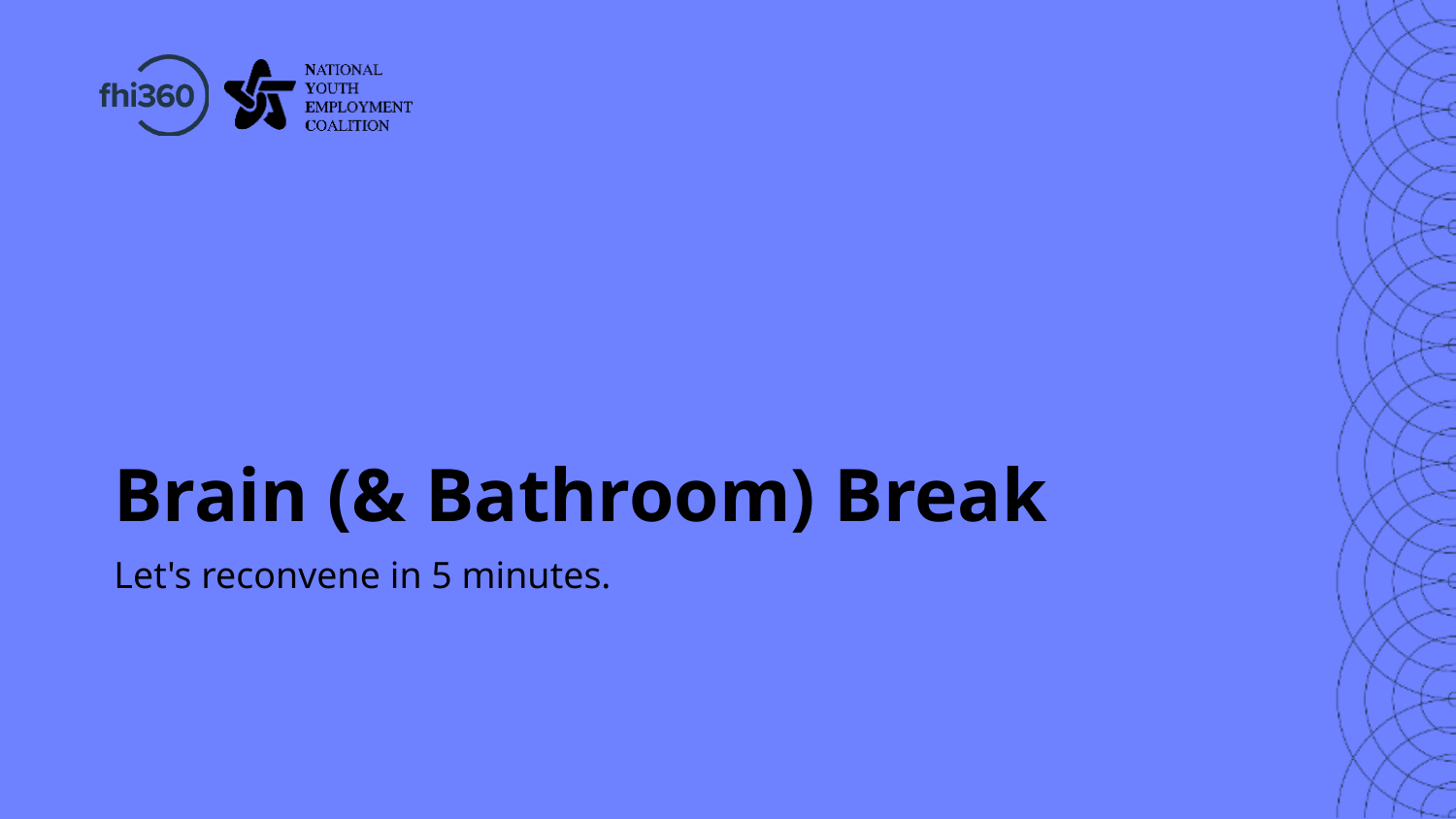

# Brain (& Bathroom) Break
Let's reconvene in 5 minutes.